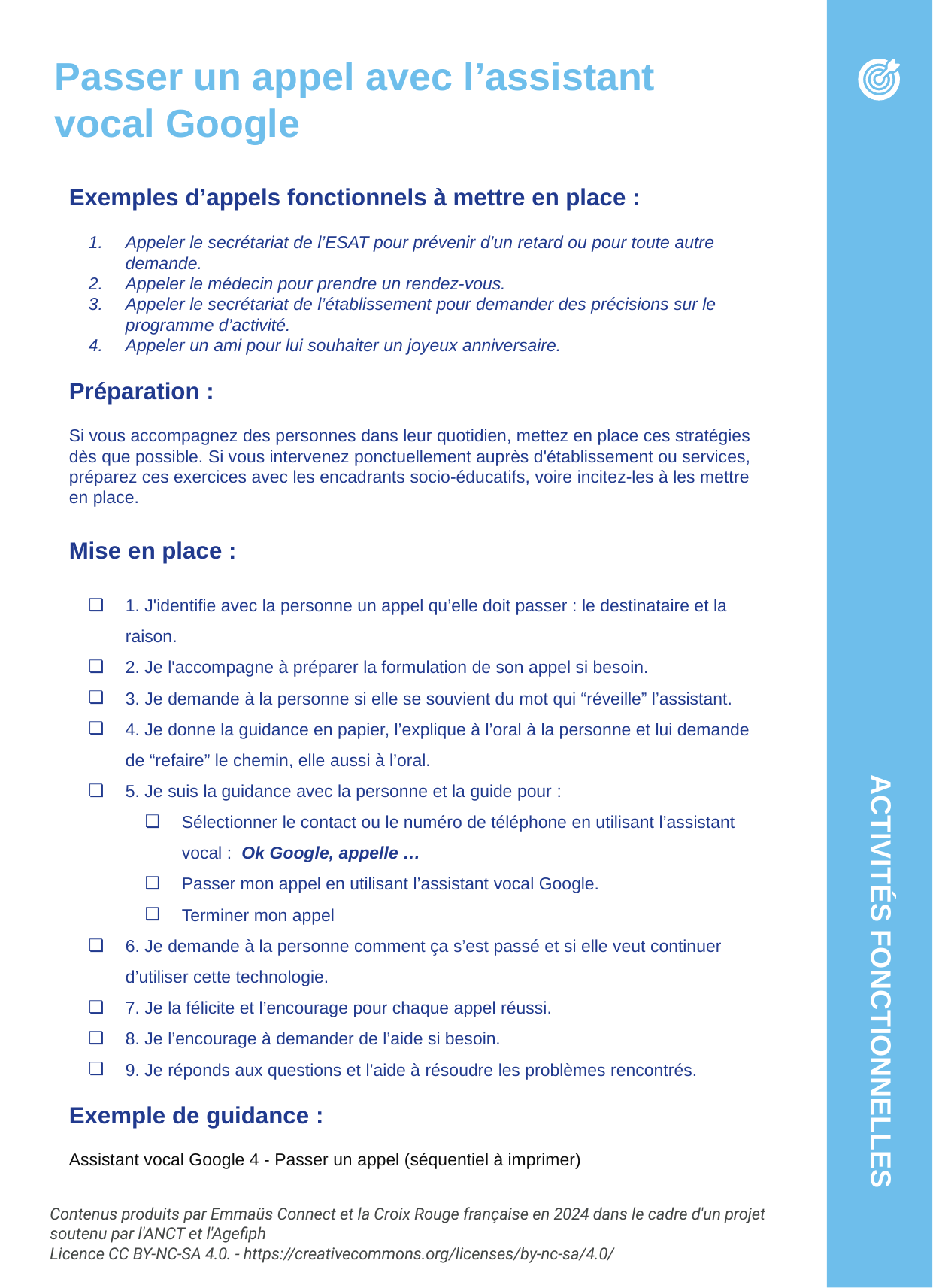

Passer un appel avec l’assistant vocal Google

Exemples d’appels fonctionnels à mettre en place :

Appeler le secrétariat de l’ESAT pour prévenir d’un retard ou pour toute autre demande.
Appeler le médecin pour prendre un rendez-vous.
Appeler le secrétariat de l’établissement pour demander des précisions sur le programme d’activité.
Appeler un ami pour lui souhaiter un joyeux anniversaire.

Préparation :

Si vous accompagnez des personnes dans leur quotidien, mettez en place ces stratégies dès que possible. Si vous intervenez ponctuellement auprès d'établissement ou services, préparez ces exercices avec les encadrants socio-éducatifs, voire incitez-les à les mettre en place.

Mise en place :

1. J'identifie avec la personne un appel qu’elle doit passer : le destinataire et la raison.
2. Je l'accompagne à préparer la formulation de son appel si besoin.
3. Je demande à la personne si elle se souvient du mot qui “réveille” l’assistant.
4. Je donne la guidance en papier, l’explique à l’oral à la personne et lui demande de “refaire” le chemin, elle aussi à l’oral.
5. Je suis la guidance avec la personne et la guide pour :
Sélectionner le contact ou le numéro de téléphone en utilisant l’assistant vocal :  Ok Google, appelle …
Passer mon appel en utilisant l’assistant vocal Google.
Terminer mon appel
6. Je demande à la personne comment ça s’est passé et si elle veut continuer d’utiliser cette technologie.
7. Je la félicite et l’encourage pour chaque appel réussi.
8. Je l’encourage à demander de l’aide si besoin.
9. Je réponds aux questions et l’aide à résoudre les problèmes rencontrés.

Exemple de guidance :

Assistant vocal Google 4 - Passer un appel (séquentiel à imprimer)
ACTIVITÉS FONCTIONNELLES